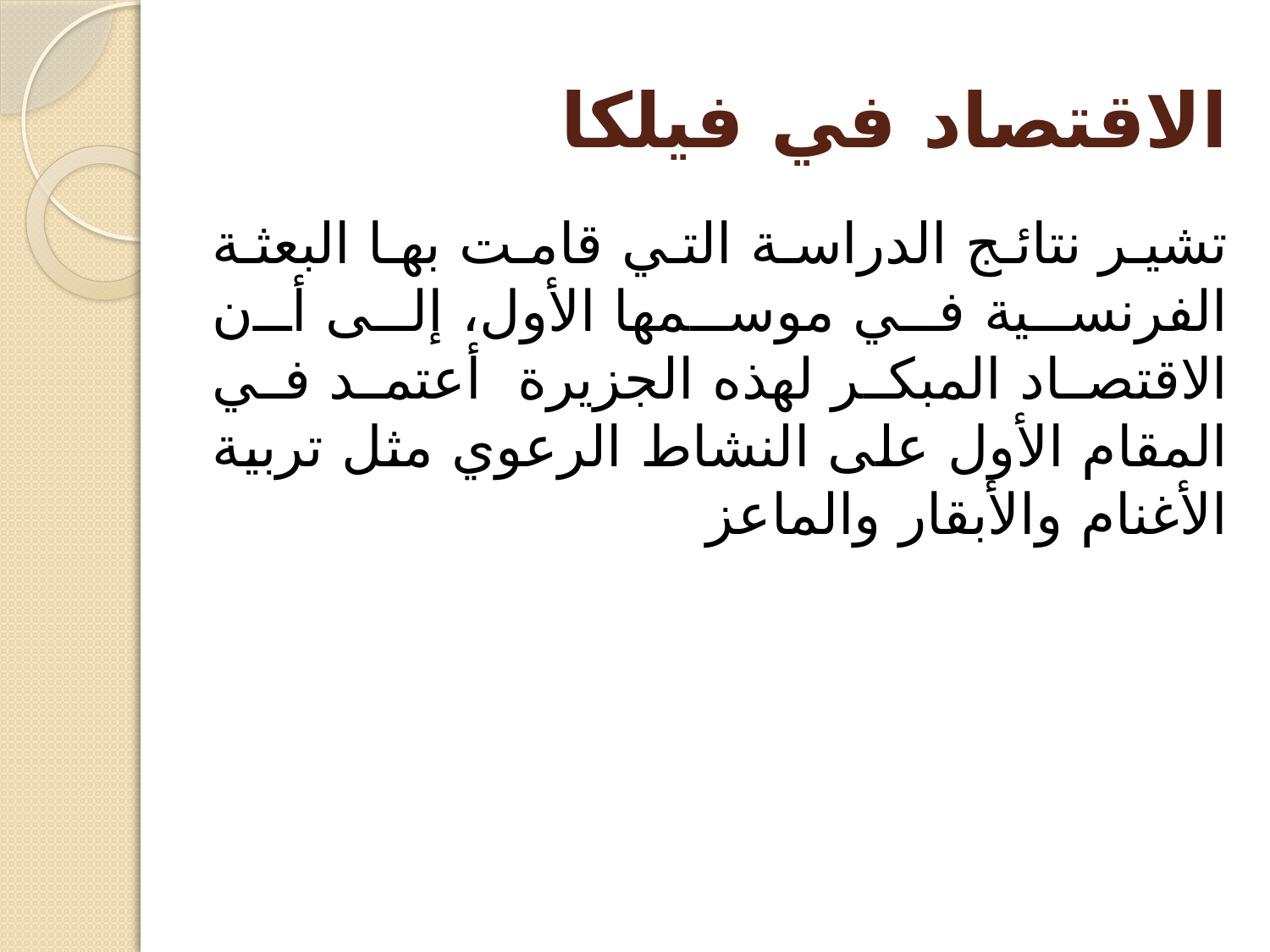

# الاقتصاد في فيلكا
تشير نتائج الدراسة التي قامت بها البعثة الفرنسية في موسمها الأول، إلى أن الاقتصاد المبكر لهذه الجزيرة  أعتمد في المقام الأول على النشاط الرعوي مثل تربية الأغنام والأبقار والماعز